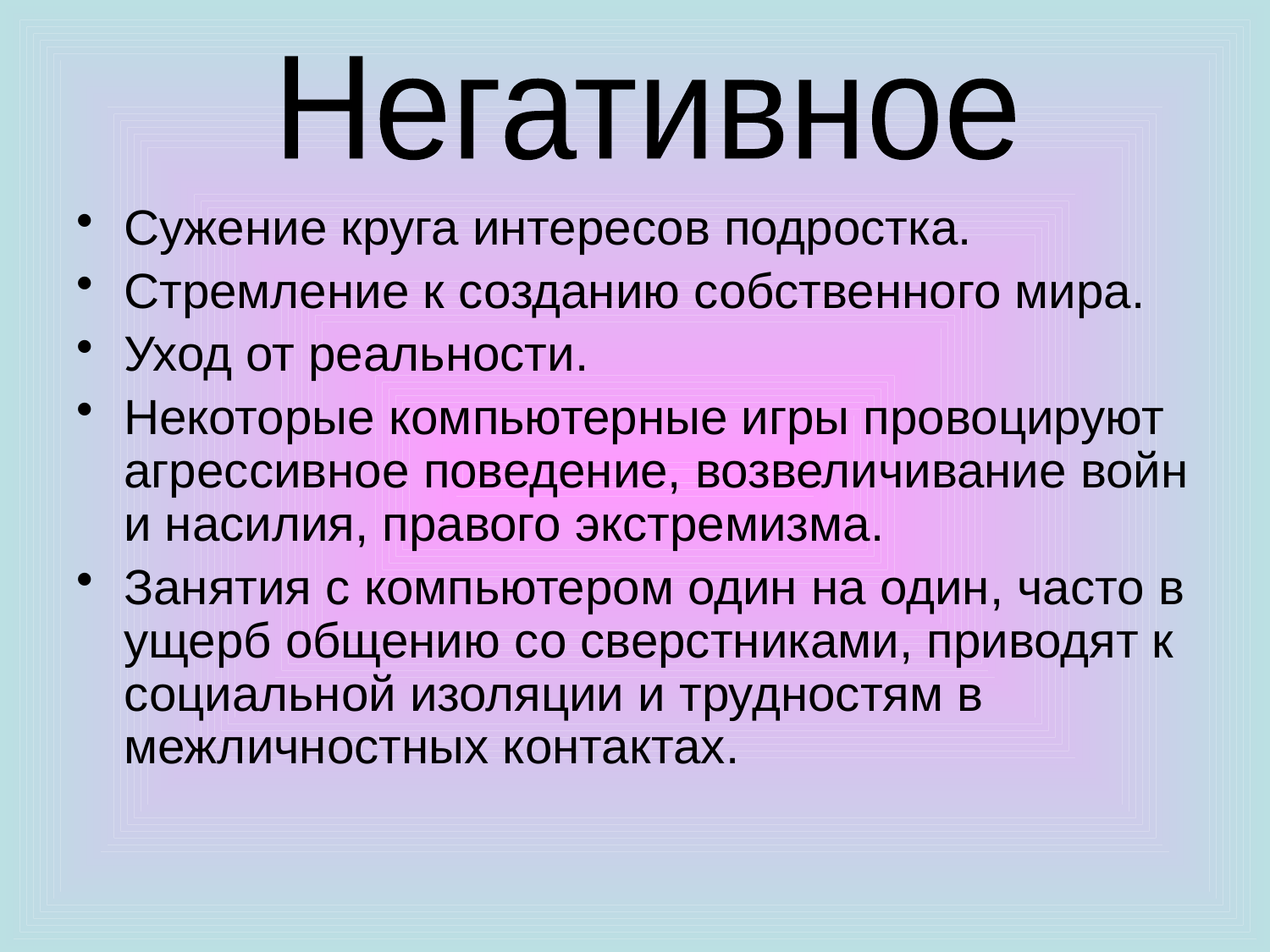

Негативное
Сужение круга интересов подростка.
Стремление к созданию собственного мира.
Уход от реальности.
Некоторые компьютерные игры провоцируют агрессивное поведение, возвеличивание войн и насилия, правого экстремизма.
Занятия с компьютером один на один, часто в ущерб общению со сверстниками, приводят к социальной изоляции и трудностям в межличностных контактах.